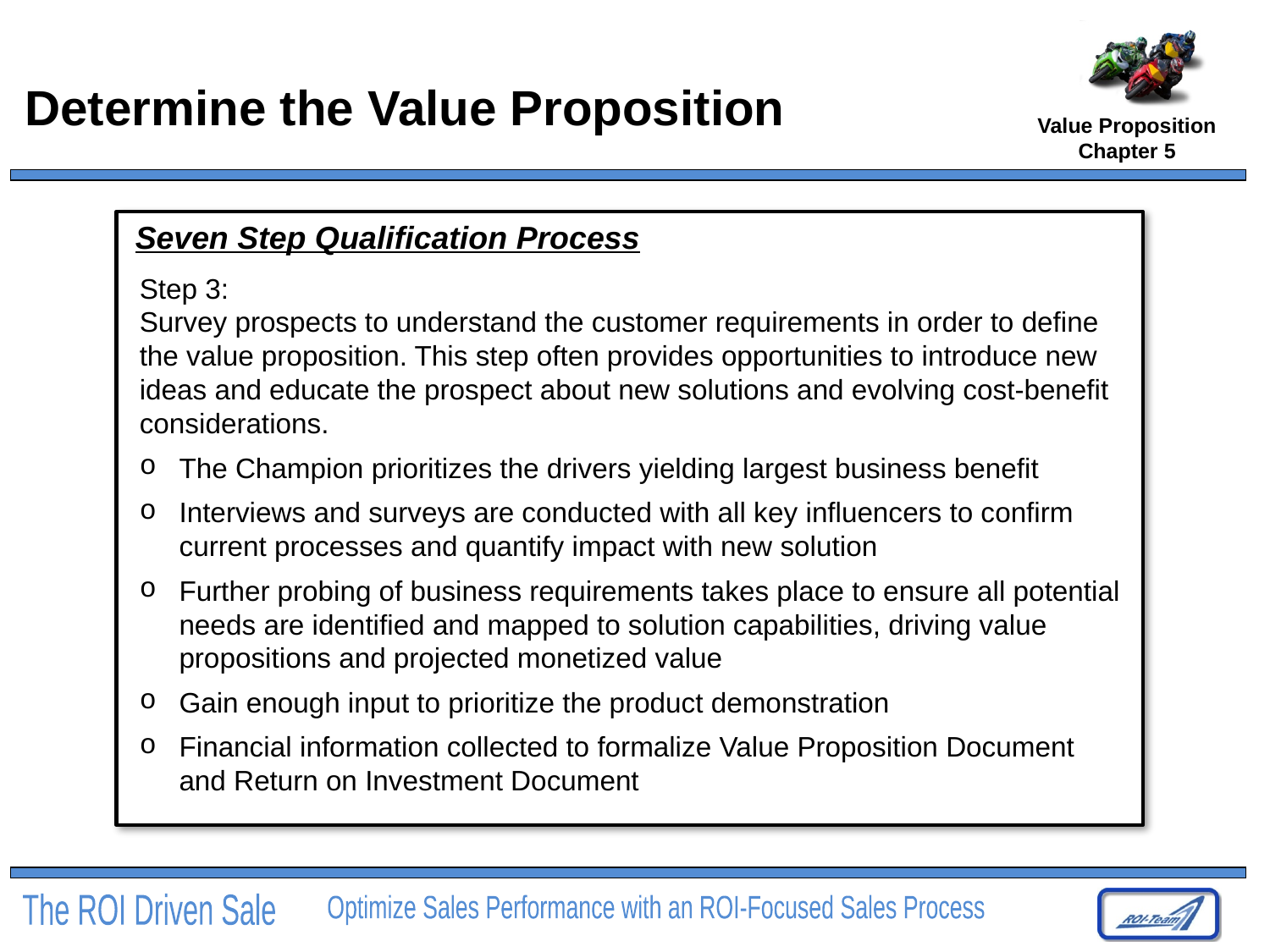

# Determine the Value Proposition

Value Proposition
Chapter 5

Seven Step Qualification Process
Step 3:
Survey prospects to understand the customer requirements in order to define the value proposition. This step often provides opportunities to introduce new ideas and educate the prospect about new solutions and evolving cost-benefit considerations.
The Champion prioritizes the drivers yielding largest business benefit
Interviews and surveys are conducted with all key influencers to confirm current processes and quantify impact with new solution
Further probing of business requirements takes place to ensure all potential needs are identified and mapped to solution capabilities, driving value propositions and projected monetized value
Gain enough input to prioritize the product demonstration
Financial information collected to formalize Value Proposition Document and Return on Investment Document